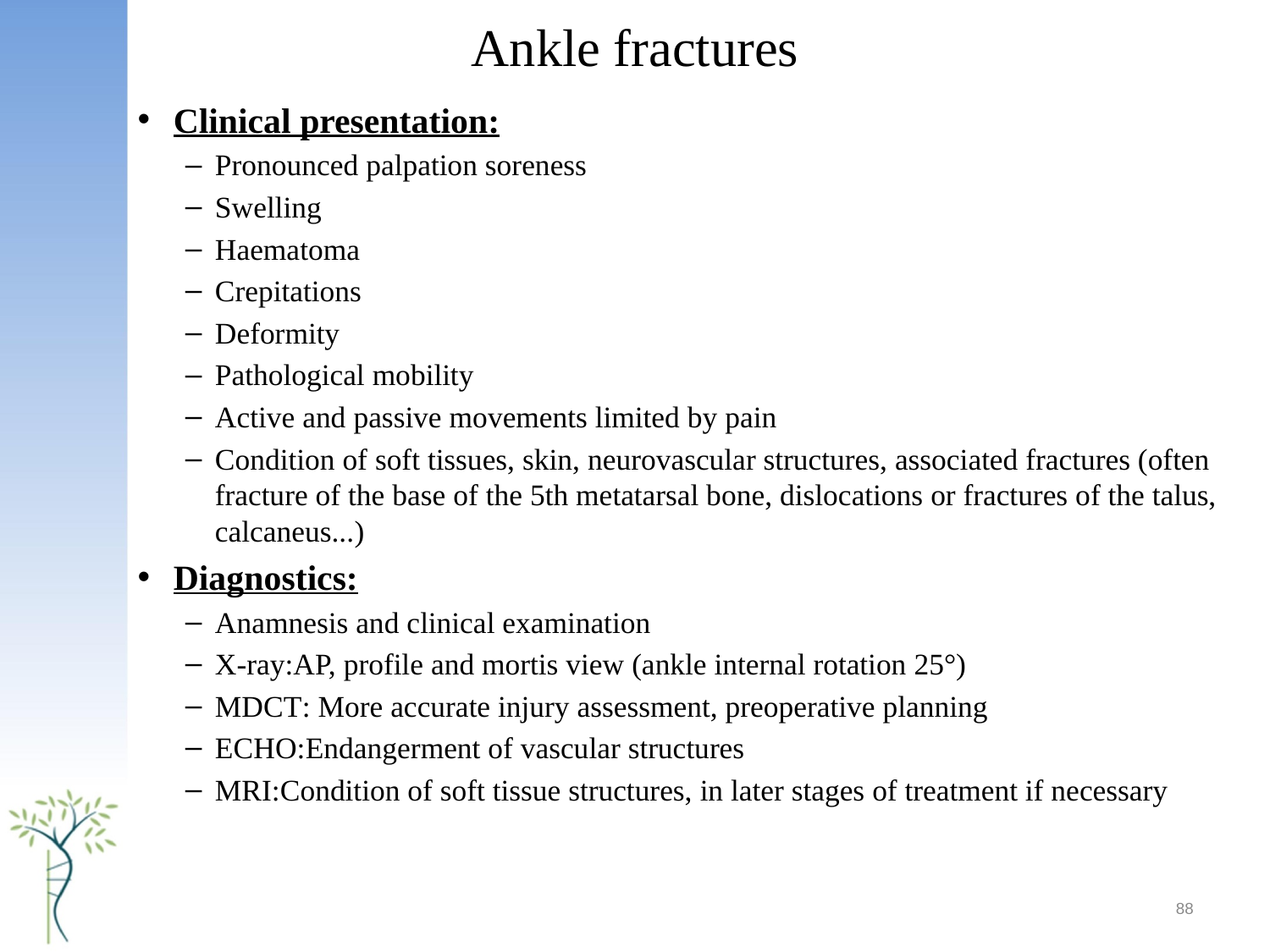

# Ankle fractures
Clinical presentation:
Pronounced palpation soreness
Swelling
Haematoma
Crepitations
Deformity
Pathological mobility
Active and passive movements limited by pain
Condition of soft tissues, skin, neurovascular structures, associated fractures (often fracture of the base of the 5th metatarsal bone, dislocations or fractures of the talus, calcaneus...)
Diagnostics:
Anamnesis and clinical examination
X-ray:AP, profile and mortis view (ankle internal rotation 25°)
MDCT: More accurate injury assessment, preoperative planning
ECHO:Endangerment of vascular structures
MRI:Condition of soft tissue structures, in later stages of treatment if necessary
88